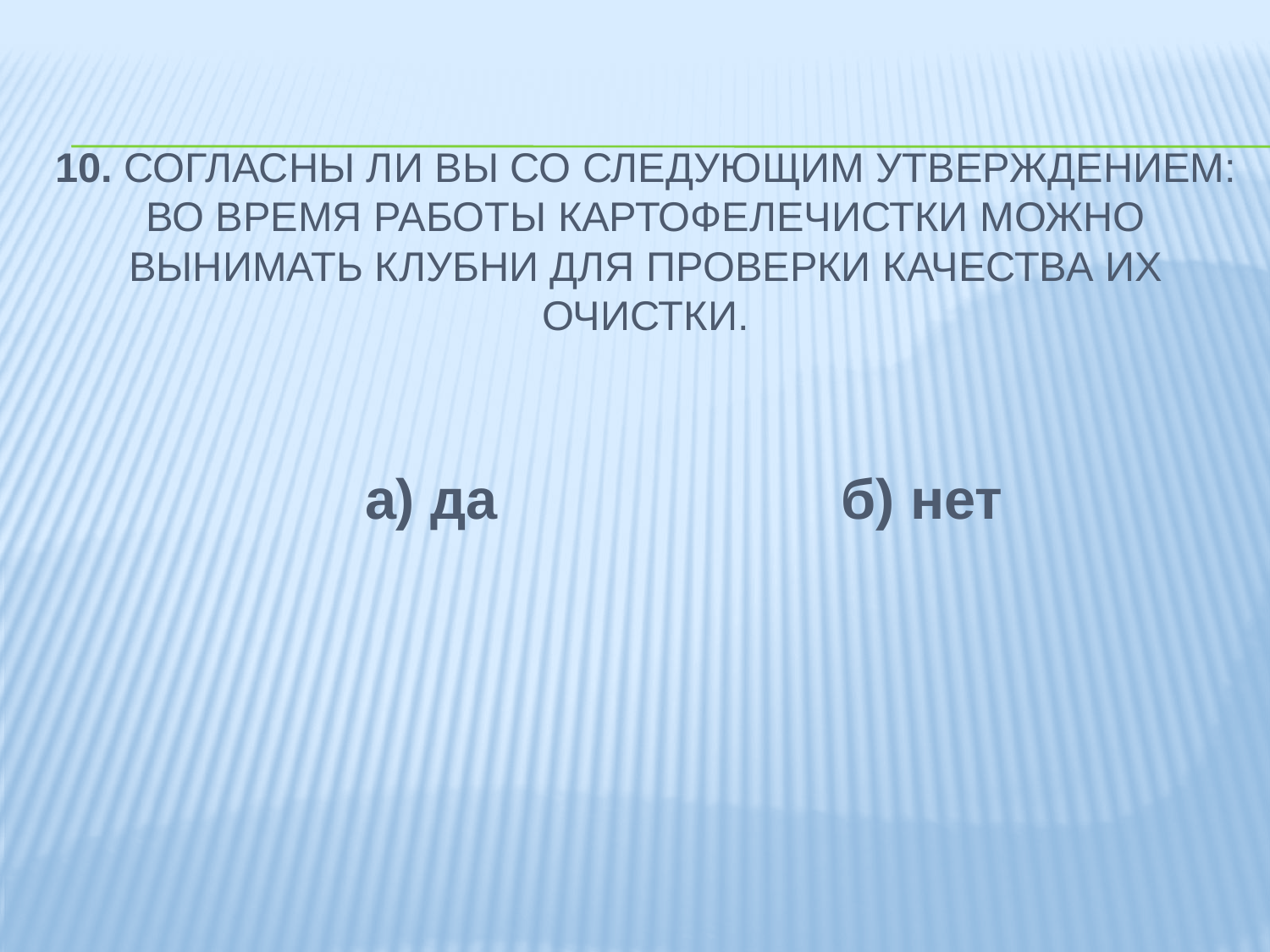

# 10. Согласны ли вы со следующим утверждением: во время работы картофелечистки можно вынимать клубни для проверки качества их очистки.
     а) да                      б) нет